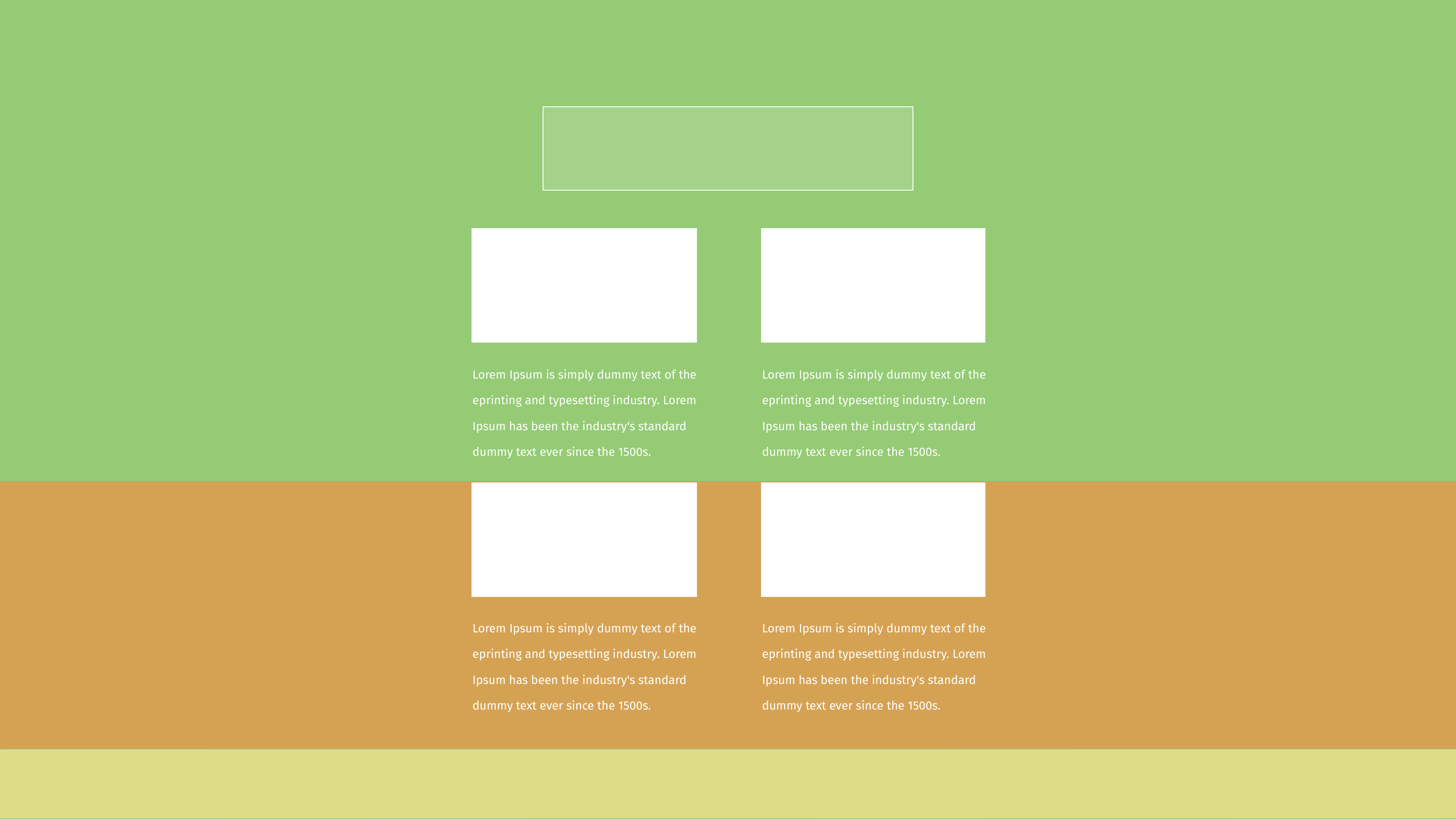

Lorem Ipsum is simply dummy text of the еprinting and typesetting industry. Lorem Ipsum has been the industry's standard dummy text ever since the 1500s.
Lorem Ipsum is simply dummy text of the еprinting and typesetting industry. Lorem Ipsum has been the industry's standard dummy text ever since the 1500s.

Lorem Ipsum is simply dummy text of the еprinting and typesetting industry. Lorem Ipsum has been the industry's standard dummy text ever since the 1500s.
Lorem Ipsum is simply dummy text of the еprinting and typesetting industry. Lorem Ipsum has been the industry's standard dummy text ever since the 1500s.